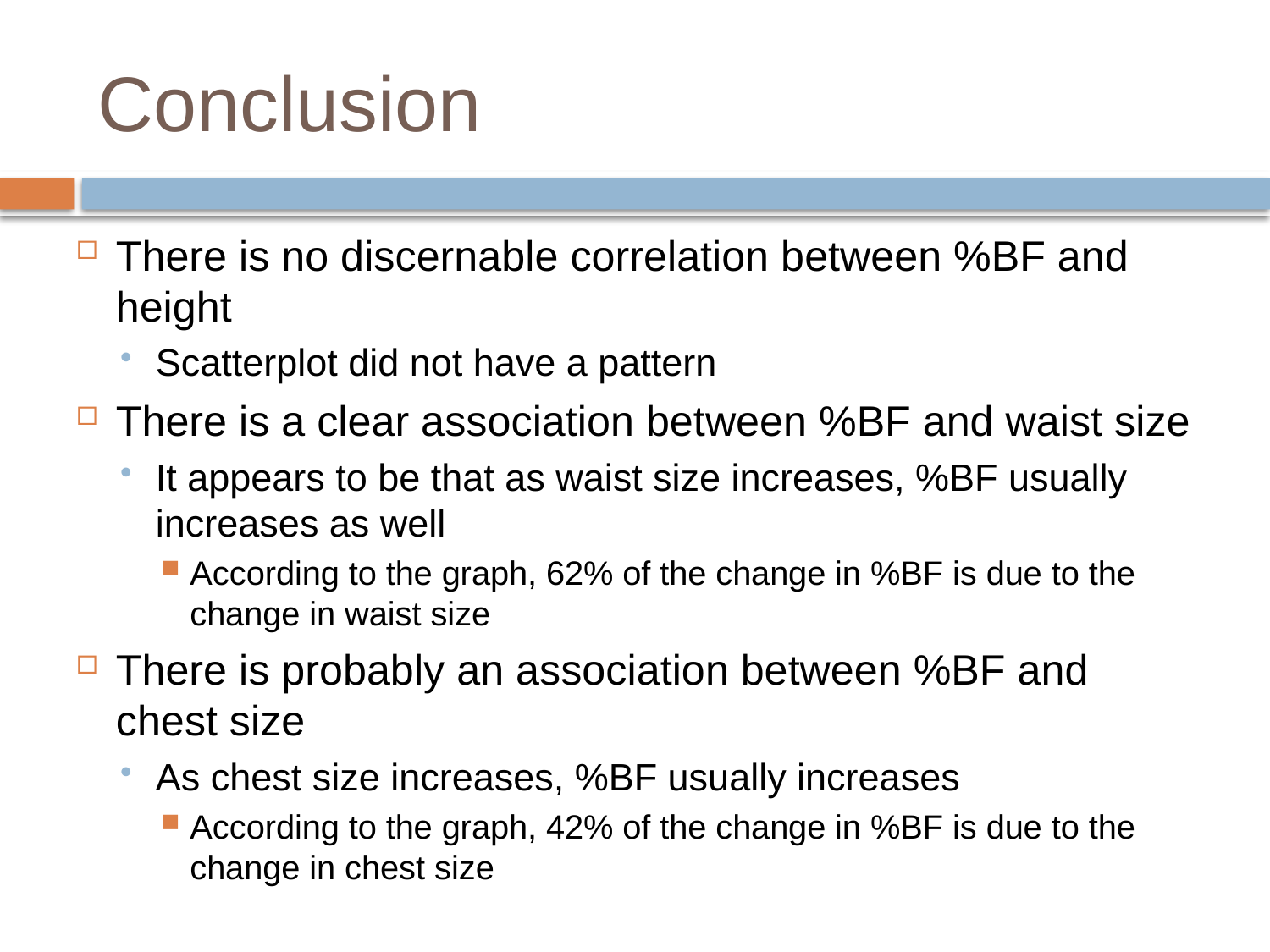

# Conclusion
There is no discernable correlation between %BF and height
Scatterplot did not have a pattern
There is a clear association between %BF and waist size
It appears to be that as waist size increases, %BF usually increases as well
According to the graph, 62% of the change in %BF is due to the change in waist size
There is probably an association between %BF and chest size
As chest size increases, %BF usually increases
According to the graph, 42% of the change in %BF is due to the change in chest size